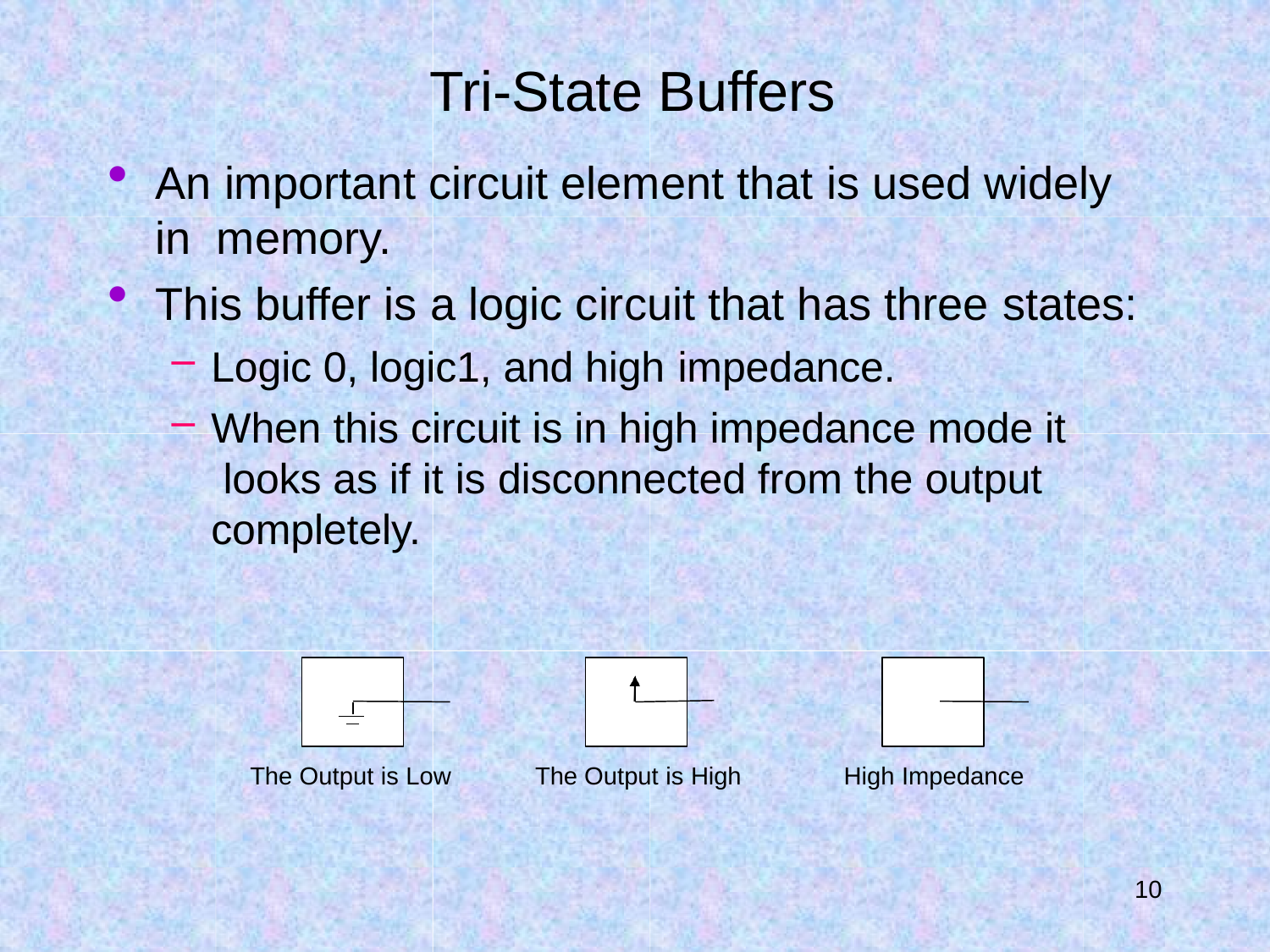

# Tri-State Buffers
An important circuit element that is used widely in  memory.
This buffer is a logic circuit that has three states:
Logic 0, logic1, and high impedance.
When this circuit is in high impedance mode it  looks as if it is disconnected from the output  completely.

The Output is Low
The Output is High
High Impedance
10